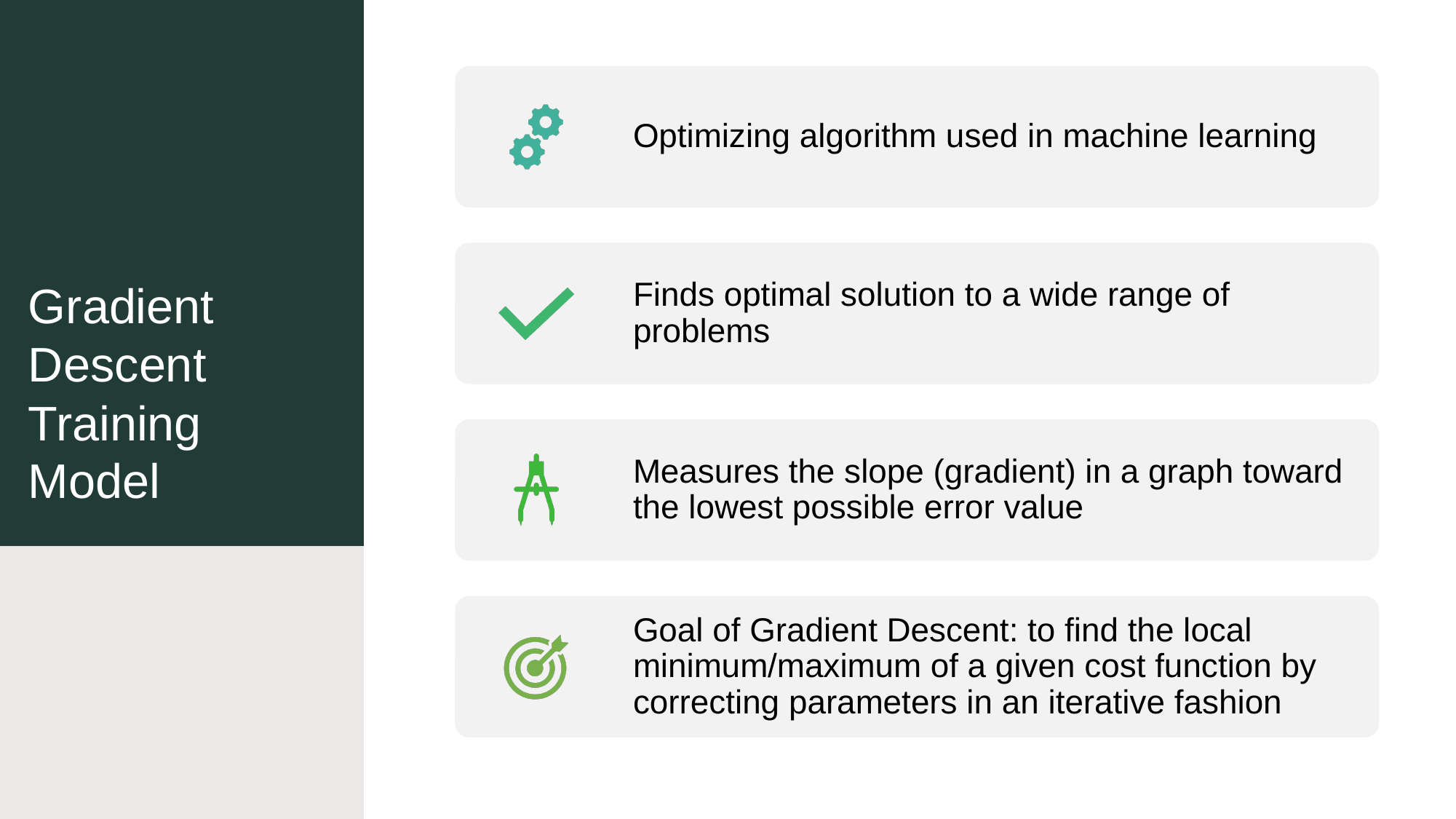

# Gradient Descent Training Model
Optimizing algorithm used in machine learning
Finds optimal solution to a wide range of problems
Measures the slope (gradient) in a graph toward the lowest possible error value
Goal of Gradient Descent: to find the local minimum/maximum of a given cost function by correcting parameters in an iterative fashion